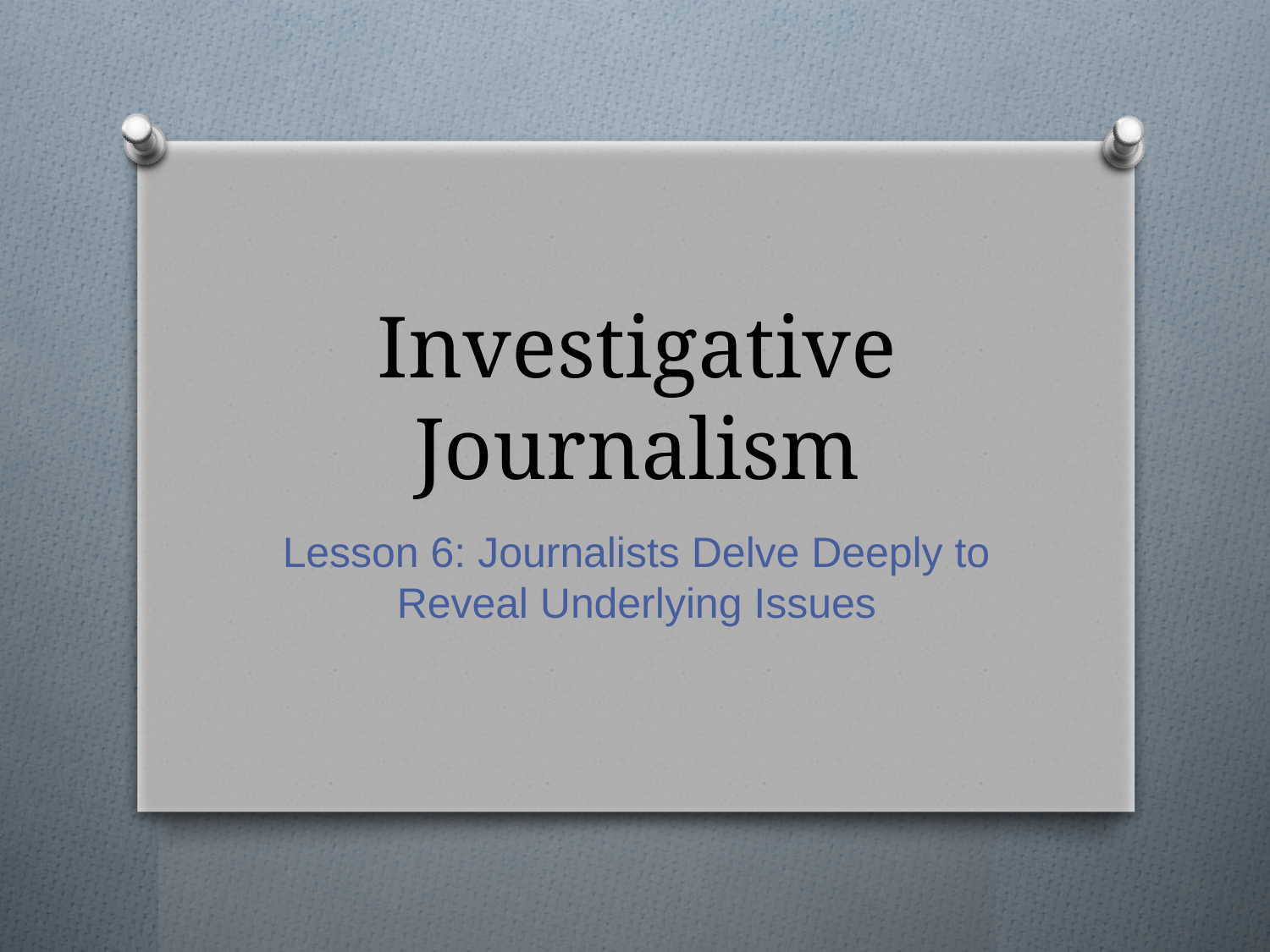

# Investigative Journalism
Lesson 6: Journalists Delve Deeply to Reveal Underlying Issues